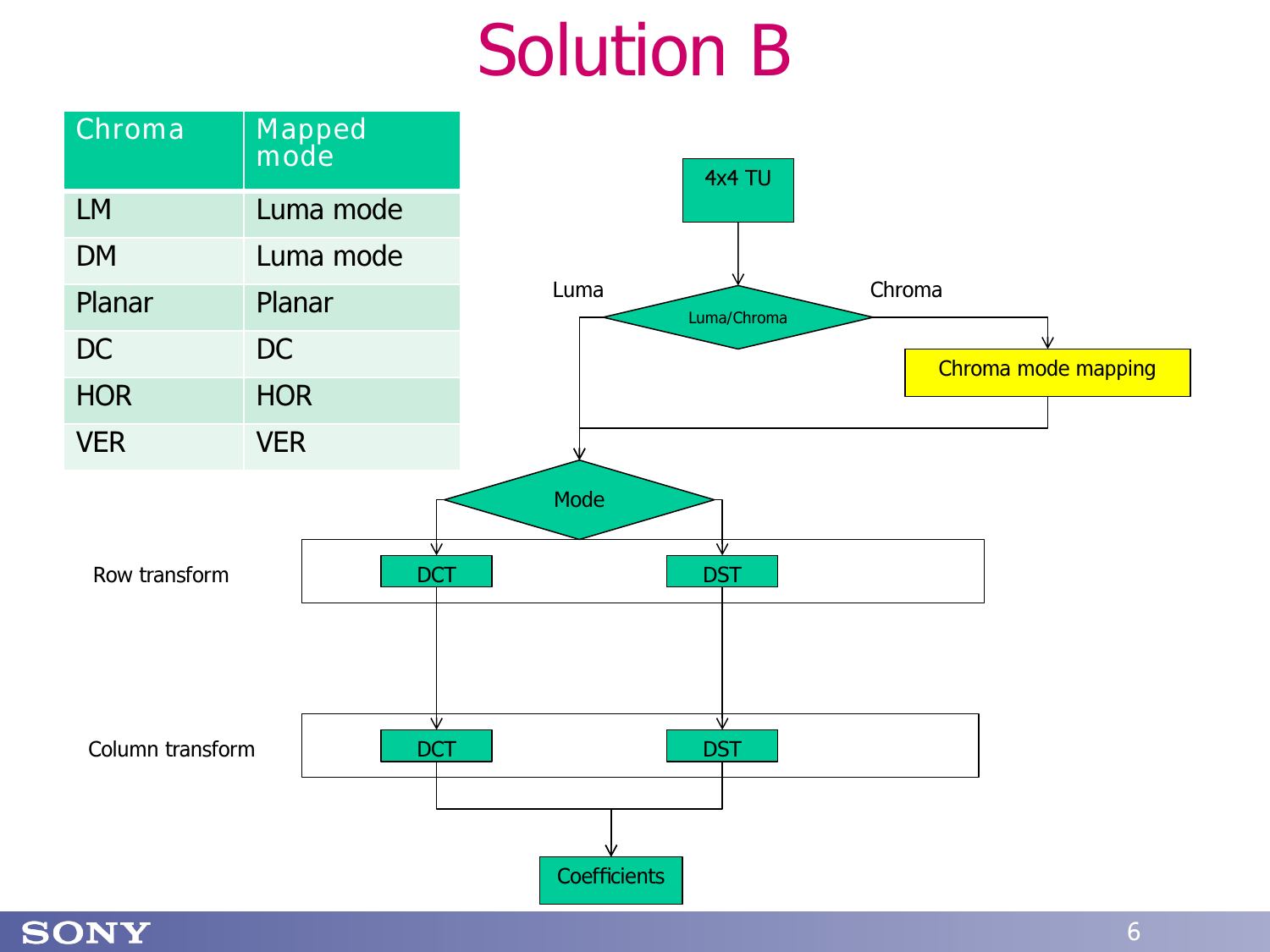

# Solution B
| Chroma | Mapped mode |
| --- | --- |
| LM | Luma mode |
| DM | Luma mode |
| Planar | Planar |
| DC | DC |
| HOR | HOR |
| VER | VER |
4x4 TU
Luma
Chroma
Luma/Chroma
Chroma mode mapping
Mode

Row transform
DCT
DST

Column transform
DCT
DST
Coefficients
6